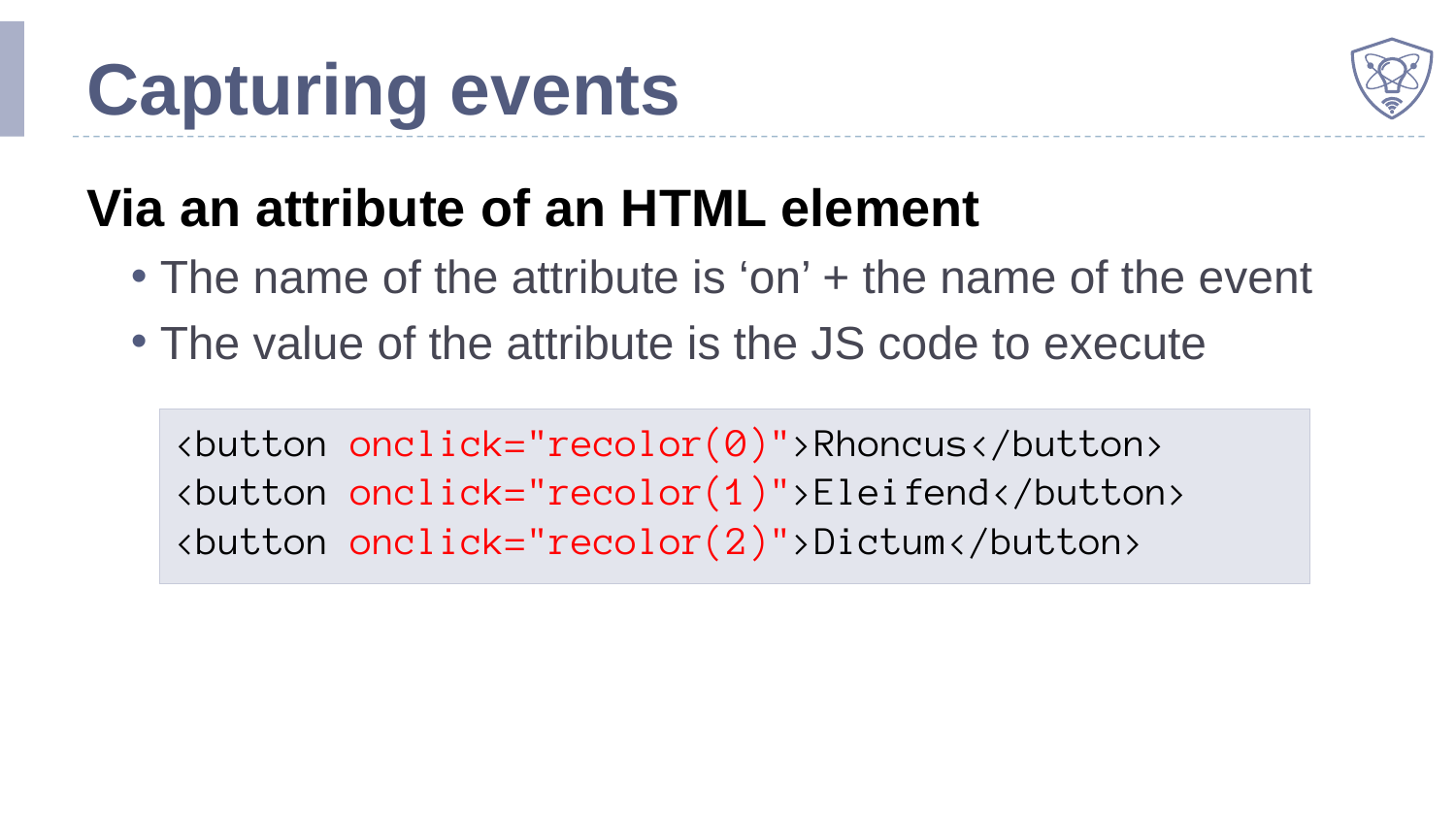

# Capturing events
Via an attribute of an HTML element
The name of the attribute is ‘on’ + the name of the event
The value of the attribute is the JS code to execute
<button onclick="recolor(0)">Rhoncus</button>
<button onclick="recolor(1)">Eleifend</button>
<button onclick="recolor(2)">Dictum</button>